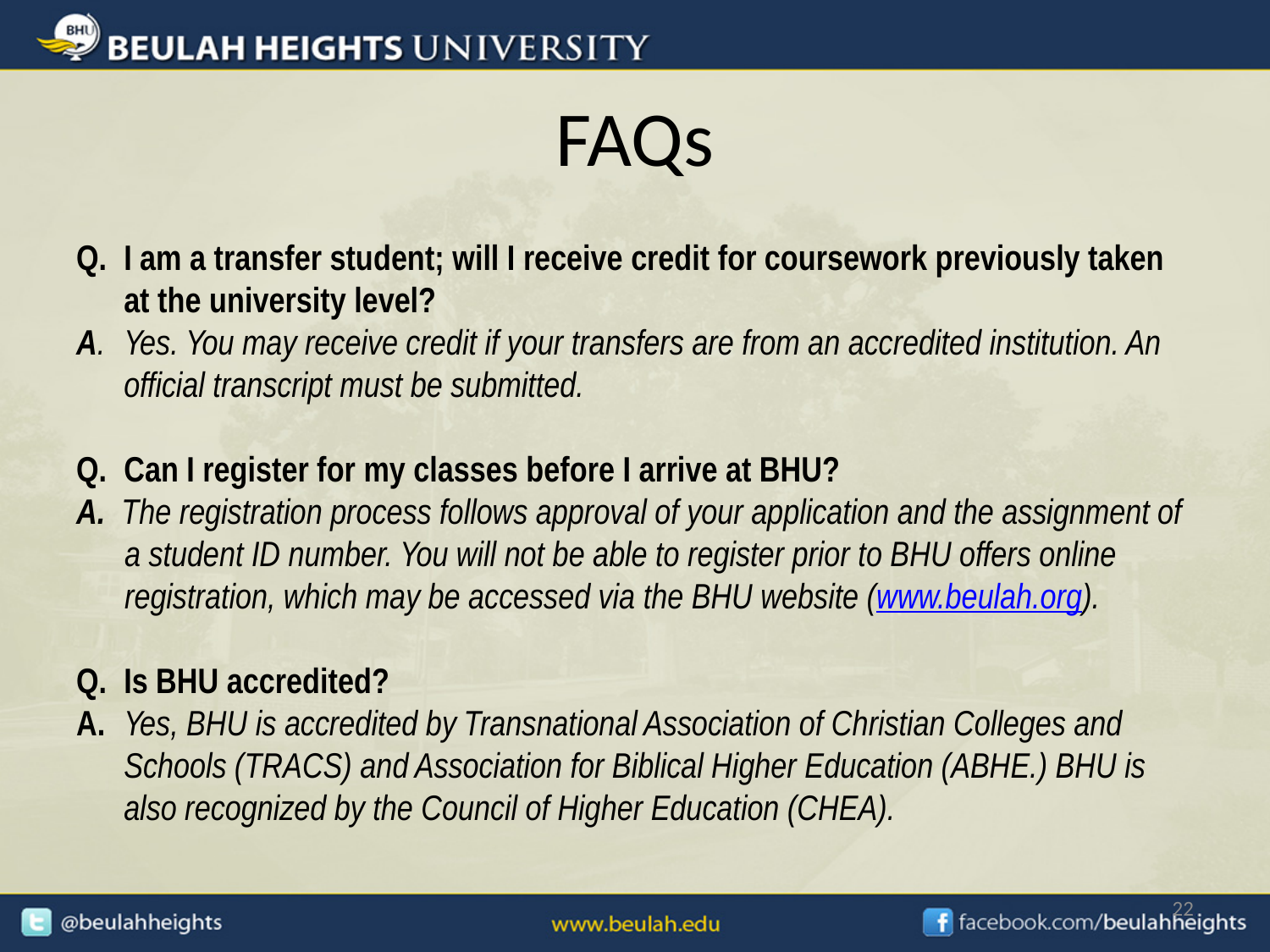

# FAQs
Q. 	I am a transfer student; will I receive credit for coursework previously taken at the university level?
A. 	Yes. You may receive credit if your transfers are from an accredited institution. An official transcript must be submitted.

Q. 	Can I register for my classes before I arrive at BHU?
A.  The registration process follows approval of your application and the assignment of
      a student ID number. You will not be able to register prior to BHU offers online
      registration, which may be accessed via the BHU website (www.beulah.org).

Q. 	Is BHU accredited?
A. 	Yes, BHU is accredited by Transnational Association of Christian Colleges and Schools (TRACS) and Association for Biblical Higher Education (ABHE.) BHU is also recognized by the Council of Higher Education (CHEA).
22